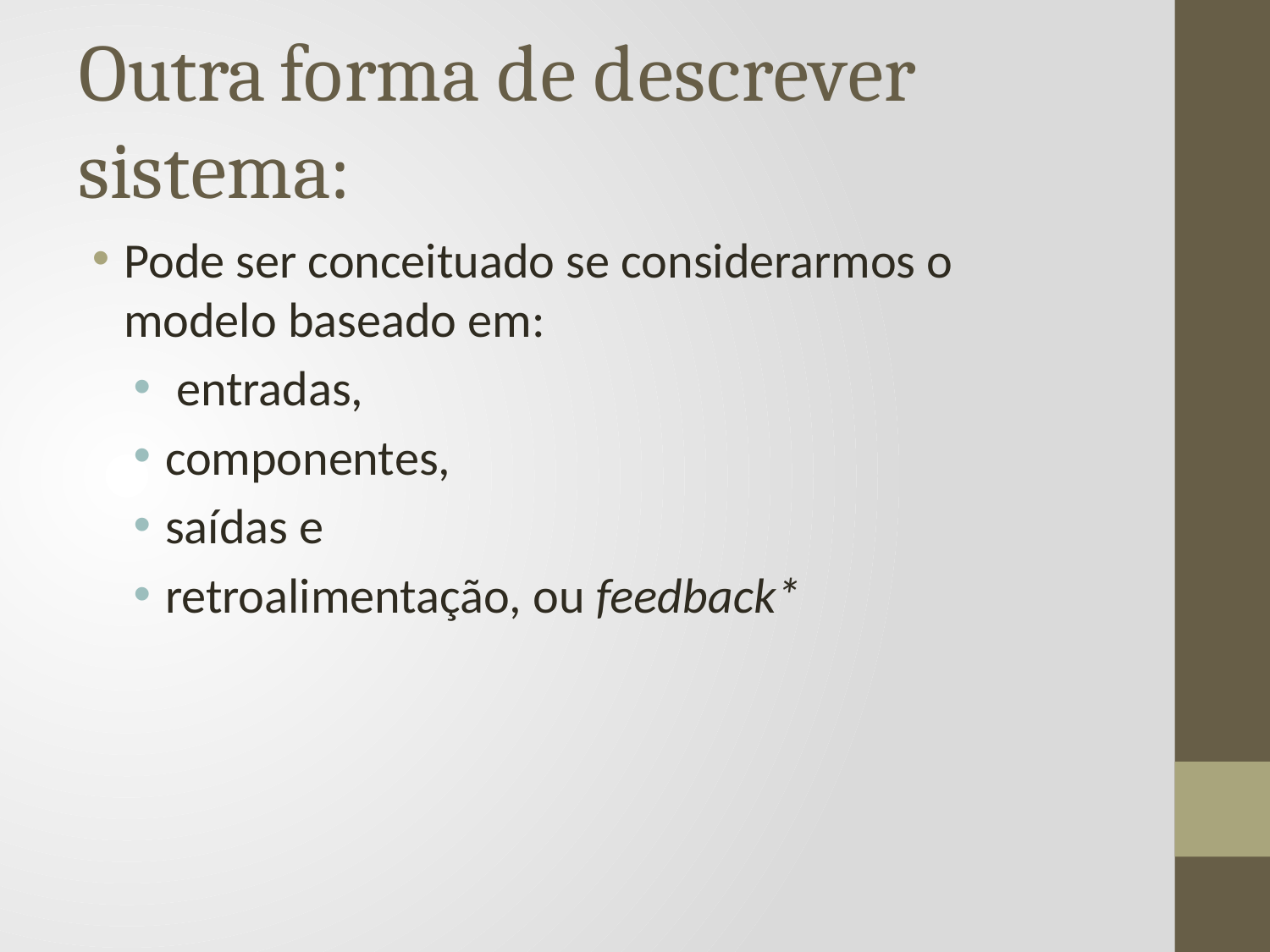

# Outra forma de descrever sistema:
Pode ser conceituado se considerarmos o modelo baseado em:
 entradas,
componentes,
saídas e
retroalimentação, ou feedback*